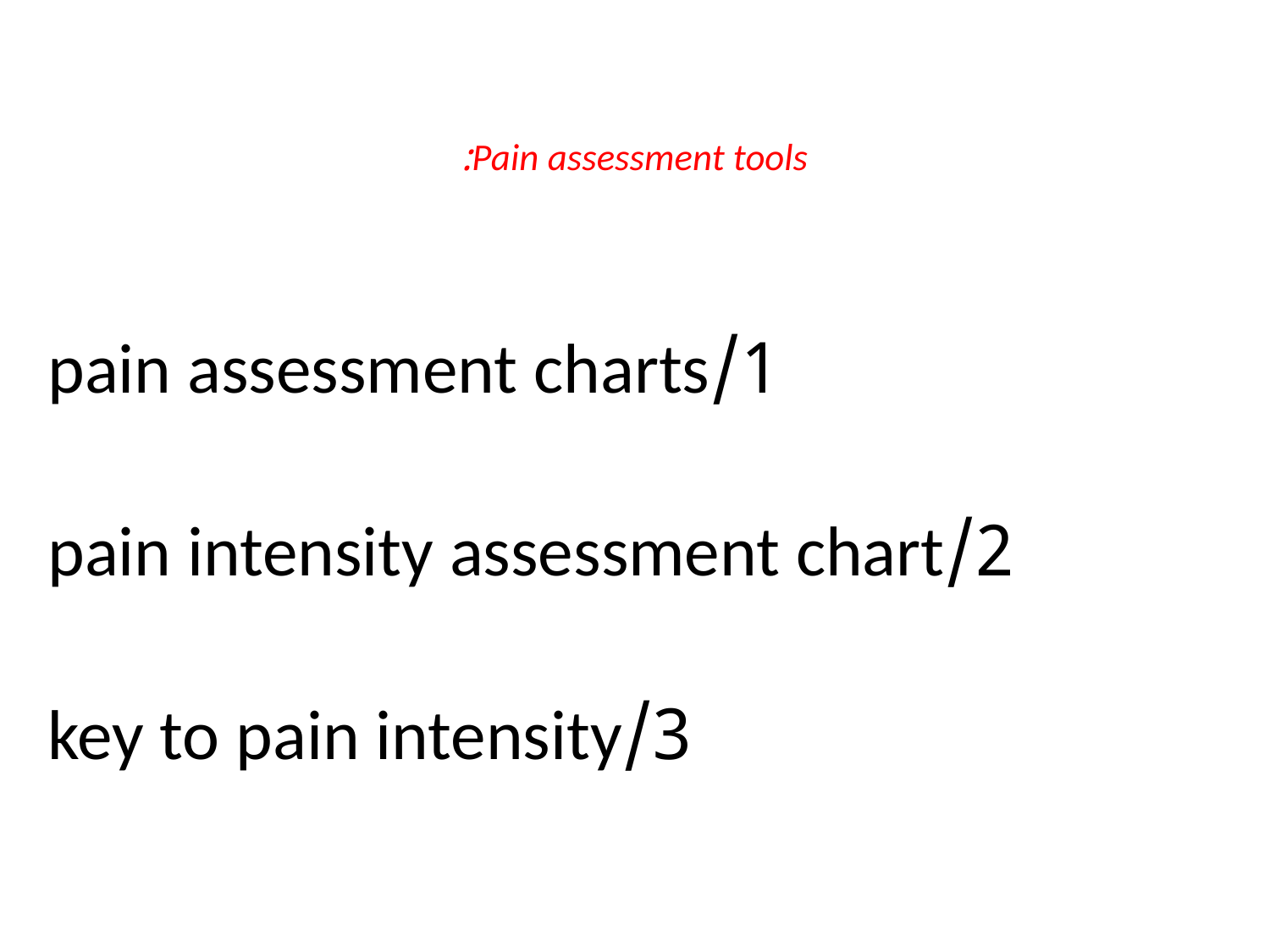

# Pain assessment tools:
1/pain assessment charts
2/pain intensity assessment chart
3/key to pain intensity